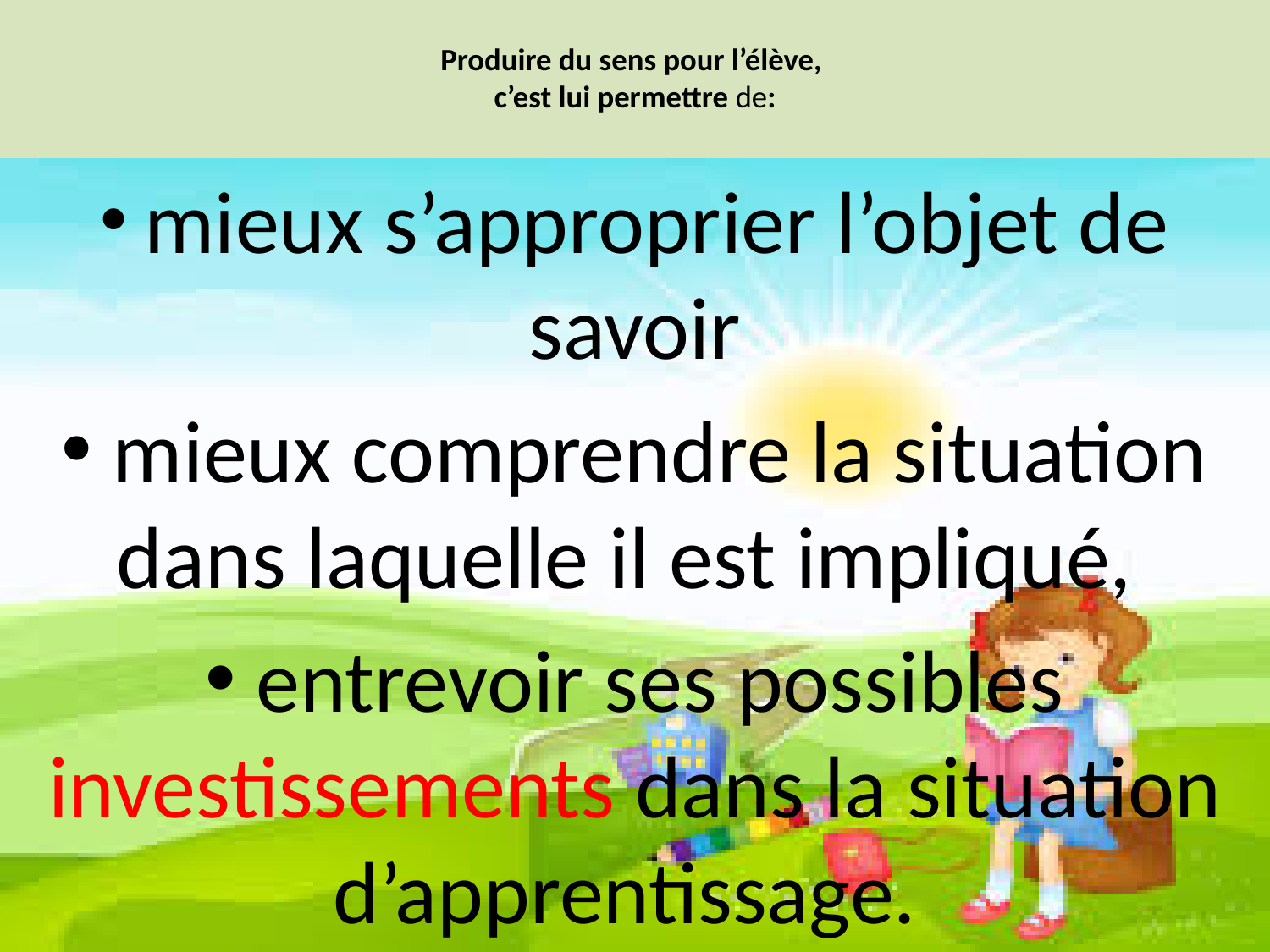

# Produire du sens pour l’élève, c’est lui permettre de:
 mieux s’approprier l’objet de savoir
 mieux comprendre la situation dans laquelle il est impliqué,
 entrevoir ses possibles investissements dans la situation d’apprentissage.